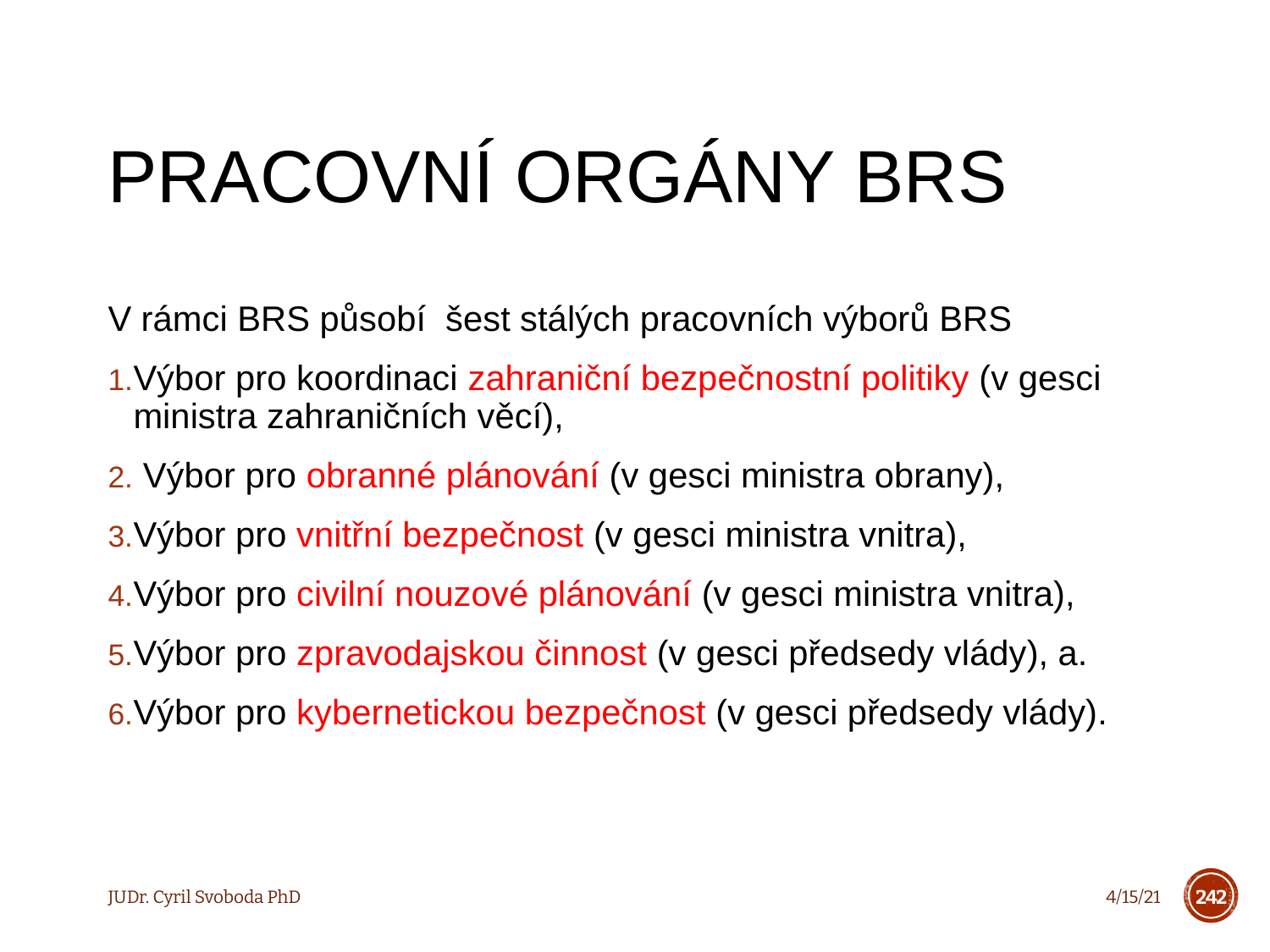

# Pracovní orgány BRS
V rámci BRS působí  šest stálých pracovních výborů BRS
Výbor pro koordinaci zahraniční bezpečnostní politiky (v gesci ministra zahraničních věcí),
 Výbor pro obranné plánování (v gesci ministra obrany),
Výbor pro vnitřní bezpečnost (v gesci ministra vnitra),
Výbor pro civilní nouzové plánování (v gesci ministra vnitra),
Výbor pro zpravodajskou činnost (v gesci předsedy vlády), a.
Výbor pro kybernetickou bezpečnost (v gesci předsedy vlády).
JUDr. Cyril Svoboda PhD
4/15/21
242